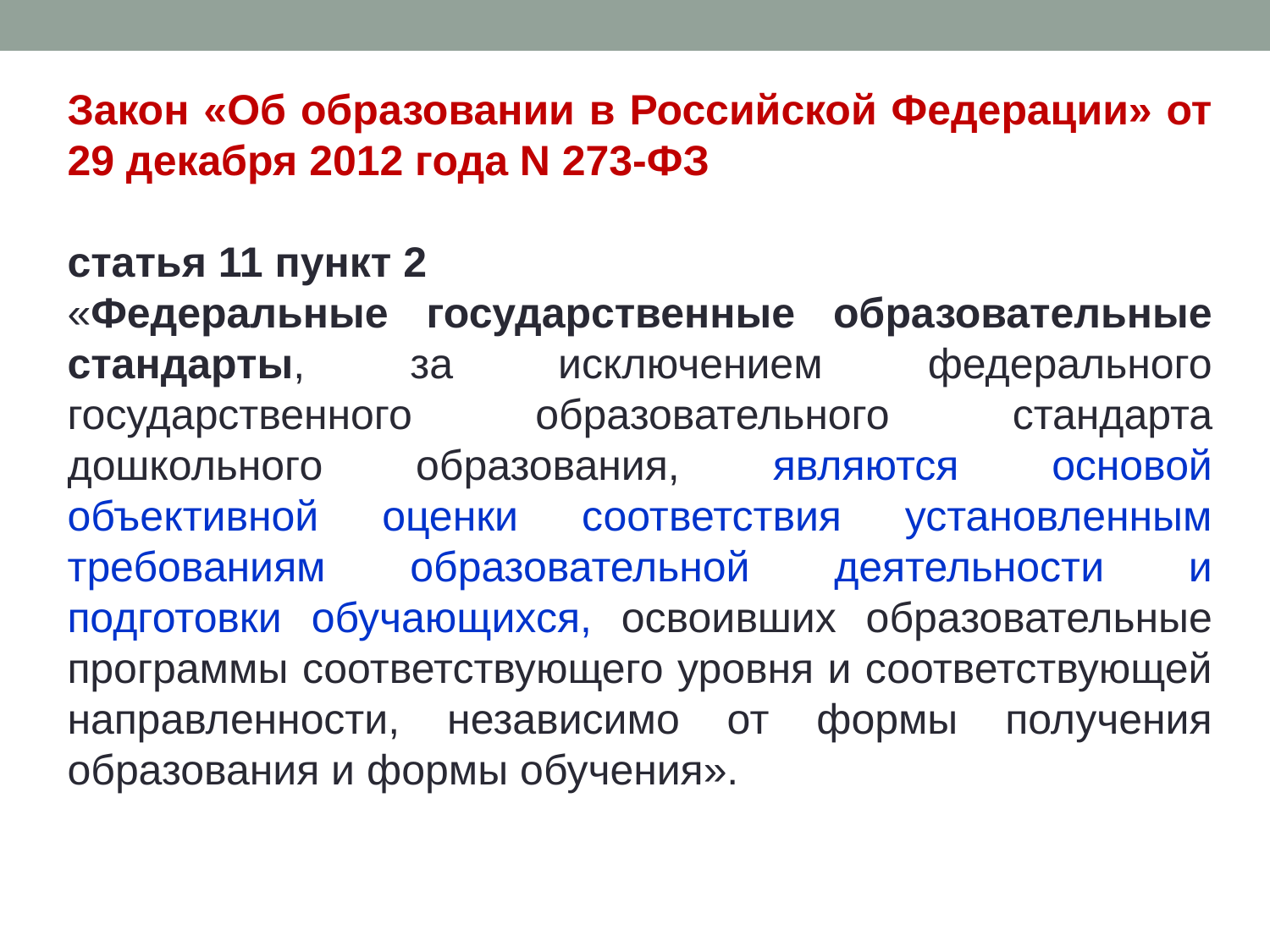

Закон «Об образовании в Российской Федерации» от 29 декабря 2012 года N 273-ФЗ

статья 11 пункт 2
«Федеральные государственные образовательные стандарты, за исключением федерального государственного образовательного стандарта дошкольного образования, являются основой объективной оценки соответствия установленным требованиям образовательной деятельности и подготовки обучающихся, освоивших образовательные программы соответствующего уровня и соответствующей направленности, независимо от формы получения образования и формы обучения».